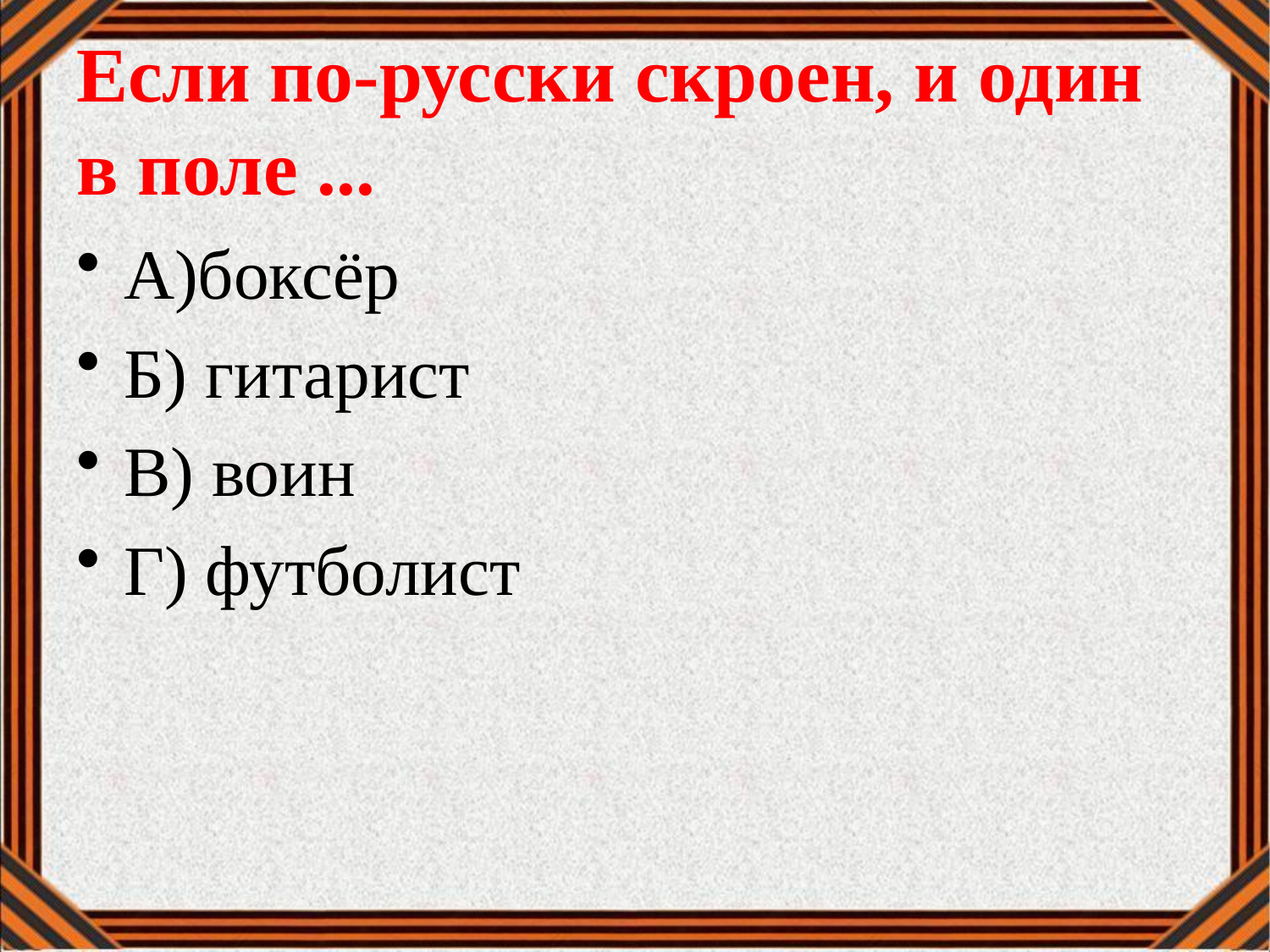

# Если по-русски скроен, и один в поле ...
А)боксёр
Б) гитарист
В) воин
Г) футболист